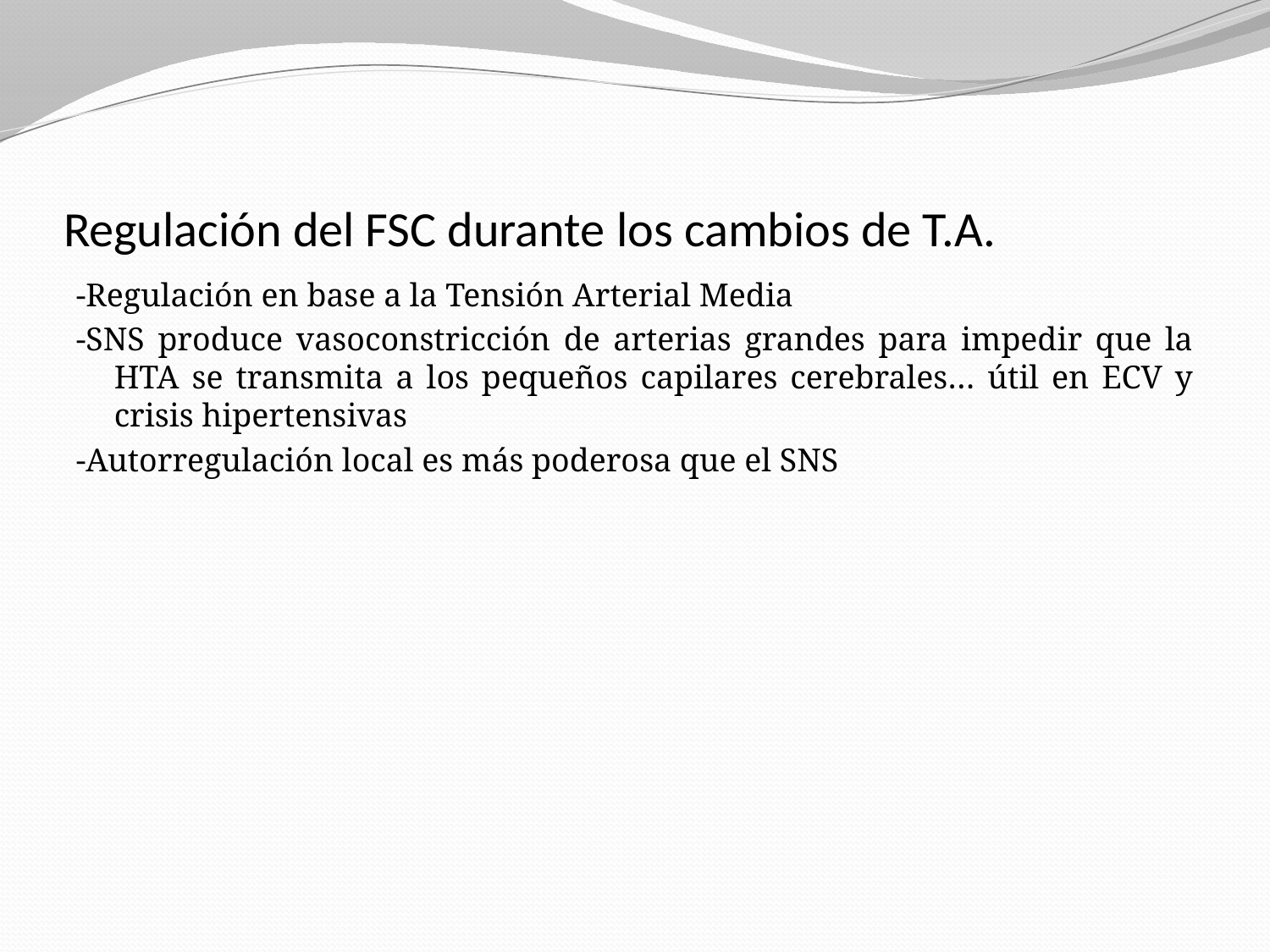

# Regulación del FSC durante los cambios de T.A.
-Regulación en base a la Tensión Arterial Media
-SNS produce vasoconstricción de arterias grandes para impedir que la HTA se transmita a los pequeños capilares cerebrales… útil en ECV y crisis hipertensivas
-Autorregulación local es más poderosa que el SNS